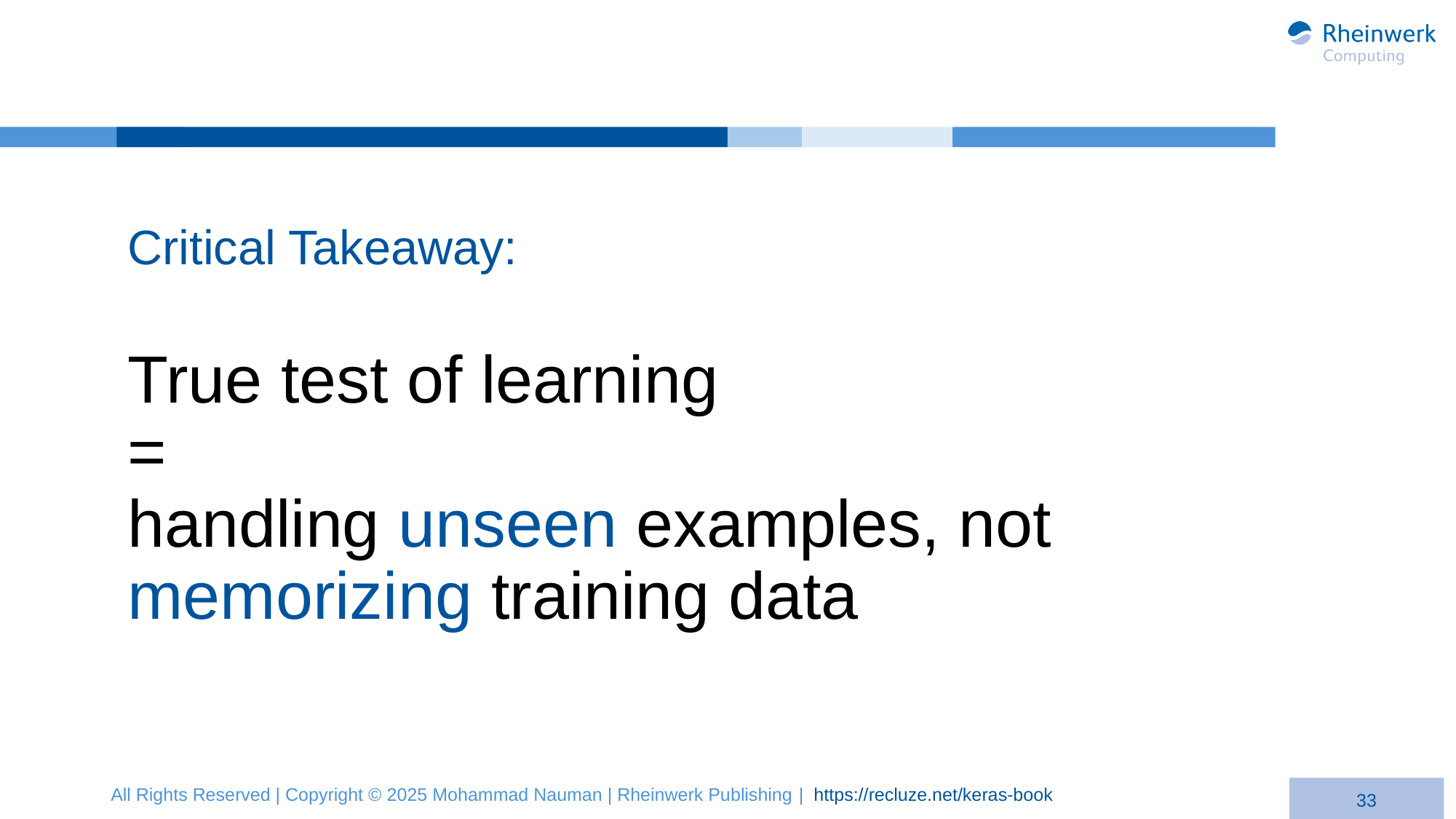

Critical Takeaway:
# True test of learning = handling unseen examples, not memorizing training data